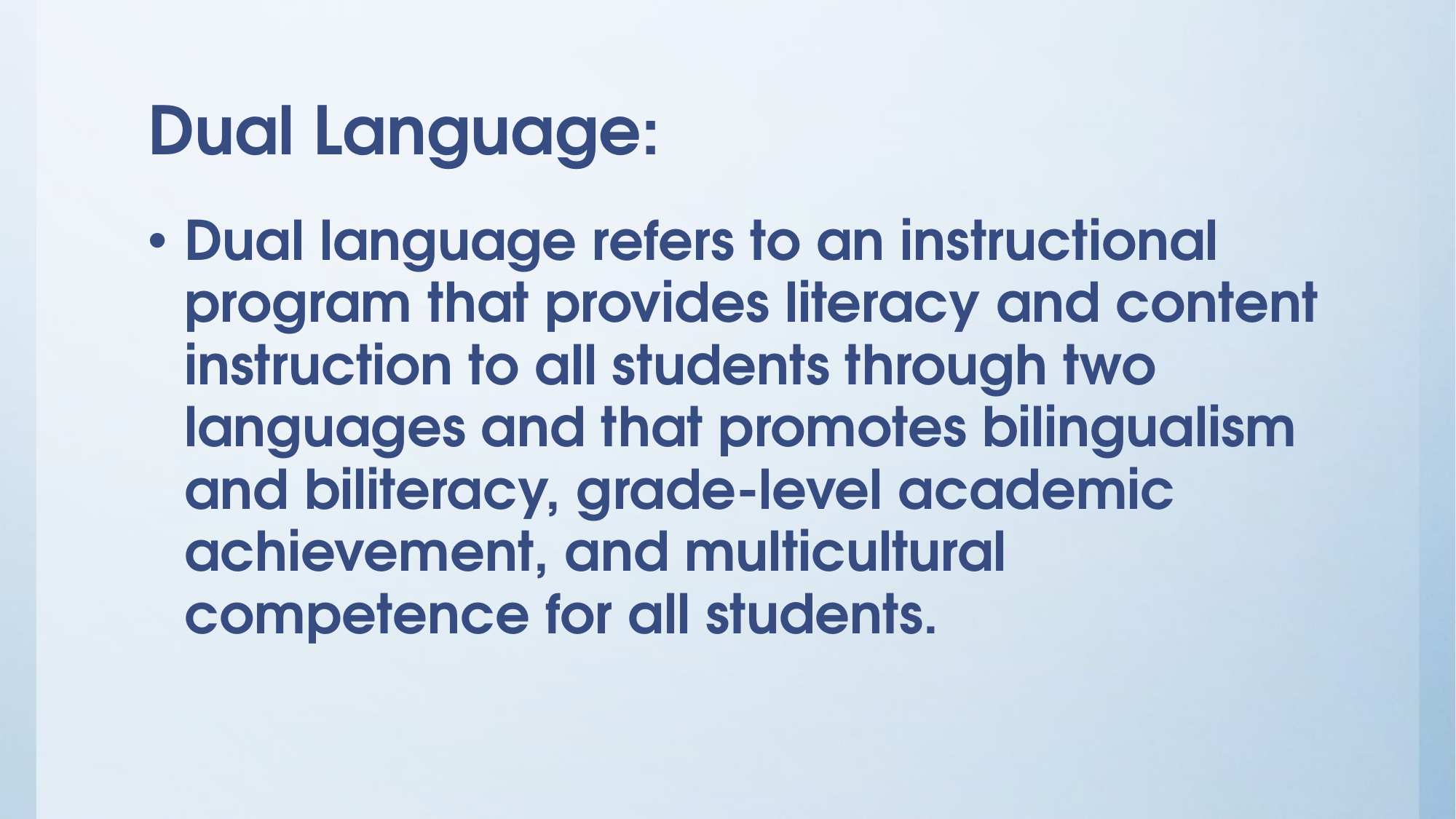

# Dual Language:
Dual language refers to an instructional program that provides literacy and content instruction to all students through two languages and that promotes bilingualism and biliteracy, grade-level academic achievement, and multicultural competence for all students.